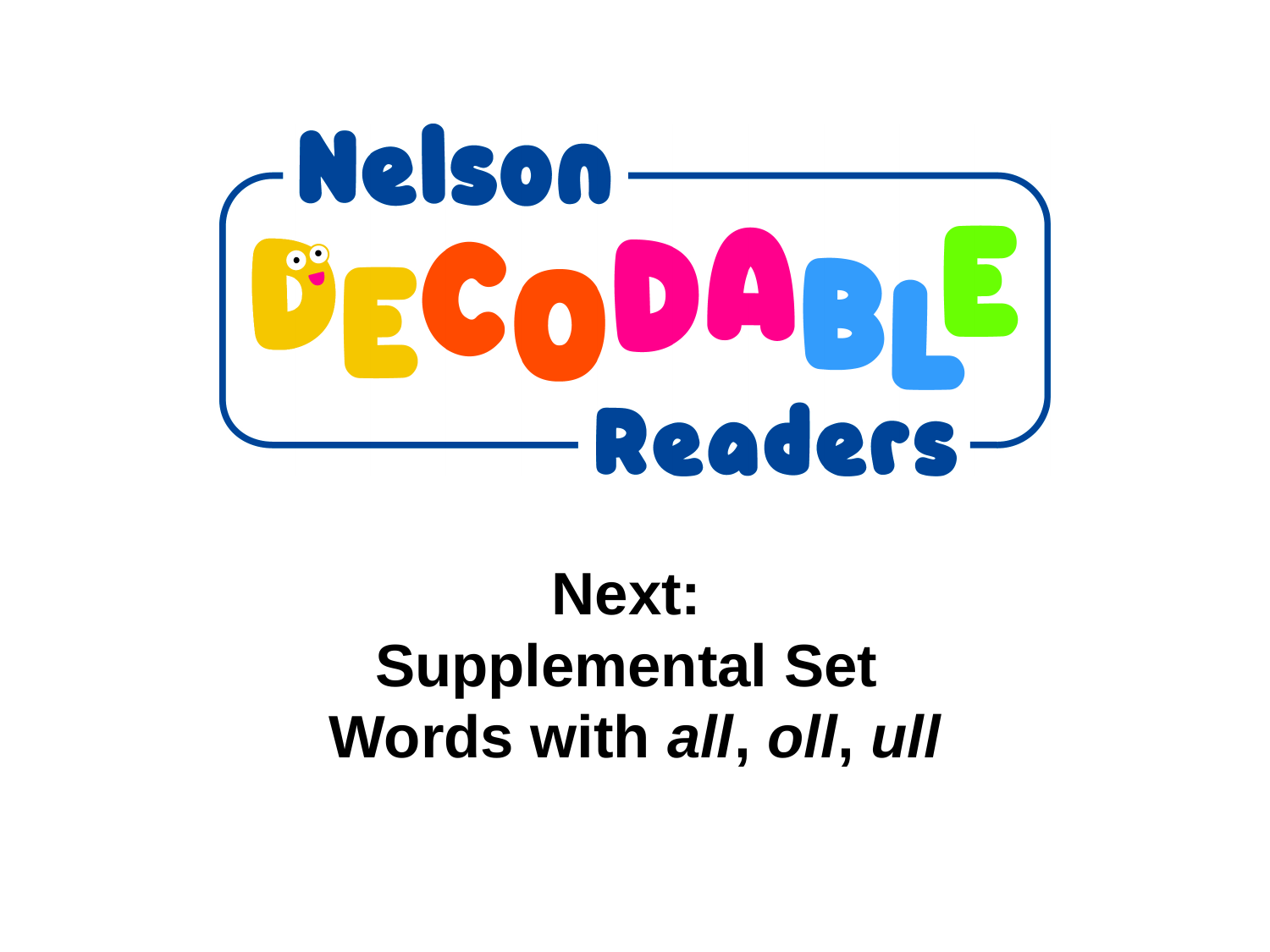

Next:
Supplemental Set
Words with all, oll, ull